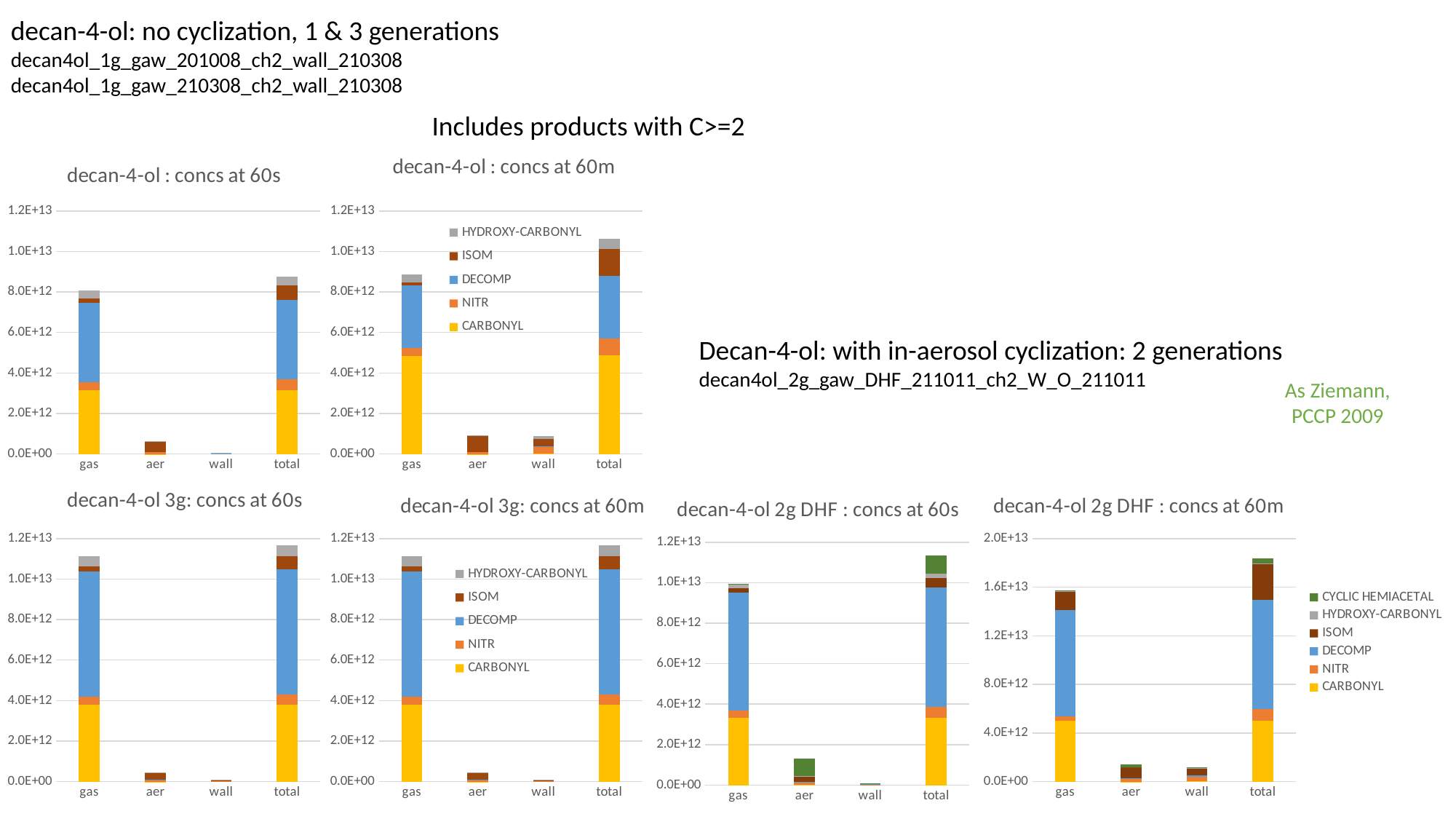

decan-4-ol: no cyclization, 1 & 3 generations
decan4ol_1g_gaw_201008_ch2_wall_210308
decan4ol_1g_gaw_210308_ch2_wall_210308
Includes products with C>=2

### Chart: decan-4-ol : concs at 60s

| Category | CARBONYL | NITR | DECOMP | ISOM | HYDROXY-CARBONYL |
|---|---|---|---|---|---|
| gas | 3137200000000.0 | 413540720000.0 | 3932041298196.1 | 183596522000.0 | 398125100000.0 |
| aer | 258921000.0 | 92431630000.0 | 398617989.452 | 536662530000.0 | 5012593000.0 |
| wall | 6638510000.0 | 25835790000.0 | 5720211253.63 | 13111760500.0 | 22686125000.0 |
| total | 3144097431000.0 | 531808140000.0 | 3938160127439.182 | 733370812500.0 | 425823818000.0 |

### Chart: decan-4-ol : concs at 60m

| Category | CARBONYL | NITR | DECOMP | ISOM | HYDROXY-CARBONYL |
|---|---|---|---|---|---|
| gas | 4857520000000.0 | 372075100000.0 | 3085567641761.4 | 166428772000.0 | 369570700000.0 |
| aer | 515645000.0 | 106971950000.0 | 464499012.797 | 793012960000.0 | 5984823000.0 |
| wall | 10396600000.0 | 358693580000.0 | 4062300095.4 | 381667520000.0 | 112980300000.0 |
| total | 4868432245000.0 | 837740630000.0 | 3090094440869.5967 | 1341109252000.0 | 488535823000.0 |
Decan-4-ol: with in-aerosol cyclization: 2 generations
decan4ol_2g_gaw_DHF_211011_ch2_W_O_211011
As Ziemann, PCCP 2009

### Chart: decan-4-ol 3g: concs at 60s

| Category | CARBONYL | NITR | DECOMP | ISOM | HYDROXY-CARBONYL |
|---|---|---|---|---|---|
| gas | 3793300483000.0 | 410498418180.0 | 6170457056112.04 | 268914145403.07892 | 485816453000.0 |
| aer | 328224100.0 | 77049173800.0 | 3222189258.23532 | 351895303423.0 | 14316212500.0 |
| wall | 9344435000.0 | 25432988866.0 | 15083696178.249233 | 14171908276.699804 | 25877926500.0 |
| total | 3802973142100.0 | 512980580846.0 | 6188762941548.524 | 634981357102.7787 | 526010592000.0 |

### Chart: decan-4-ol 3g: concs at 60m

| Category | CARBONYL | NITR | DECOMP | ISOM | HYDROXY-CARBONYL |
|---|---|---|---|---|---|
| gas | 3793300483000.0 | 410498418180.0 | 6170457056112.04 | 268914145403.07892 | 485816453000.0 |
| aer | 328224100.0 | 77049173800.0 | 3222189258.23532 | 351895303423.0 | 14316212500.0 |
| wall | 9344435000.0 | 25432988866.0 | 15083696178.249233 | 14171908276.699804 | 25877926500.0 |
| total | 3802973142100.0 | 512980580846.0 | 6188762941548.524 | 634981357102.7787 | 526010592000.0 |

### Chart: decan-4-ol 2g DHF : concs at 60m

| Category | CARBONYL | NITR | DECOMP | ISOM | HYDROXY-CARBONYL | CYCLIC HEMIACETAL |
|---|---|---|---|---|---|---|
| gas | 4999620000000.0 | 393305476340.0 | 8725478257193.335 | 1529402213869.4375 | 13140280964.9 | 77770996589.9 |
| aer | 710276000.0 | 206239709000.0 | 92139596898.05359 | 858659919897.6053 | 284779691.366 | 274510288712.0 |
| wall | 10700600000.0 | 372984373377.2001 | 138785186717.28955 | 595214131974.8788 | 3949530943.07 | 59803091958.521194 |
| total | 5011030876000.0 | 972529558717.2002 | 8956403040808.678 | 2983276265741.922 | 17374591599.336002 | 412084377260.42114 |

### Chart: decan-4-ol 2g DHF : concs at 60s

| Category | CARBONYL | NITR | DECOMP | ISOM | HYDROXY-CARBONYL | CYCLIC HEMIACETAL |
|---|---|---|---|---|---|---|
| gas | 3315910000000.0 | 382027268426.0 | 5808740566632.609 | 217447311895.9696 | 219337533059.90936 | 9245524891.979998 |
| aer | 454393000.0 | 151439656100.0 | 28544208538.160473 | 253764082859.30002 | 4582442151.252346 | 873245985164.4 |
| wall | 7017830000.0 | 24769605642.86 | 35558429218.18167 | 6163152289.26917 | 1045700201.3386409 | 17938270665.2964 |
| total | 3323382223000.0 | 558236530168.86 | 5872843204388.947 | 477374547044.53894 | 224965675412.5004 | 900429780721.6765 |